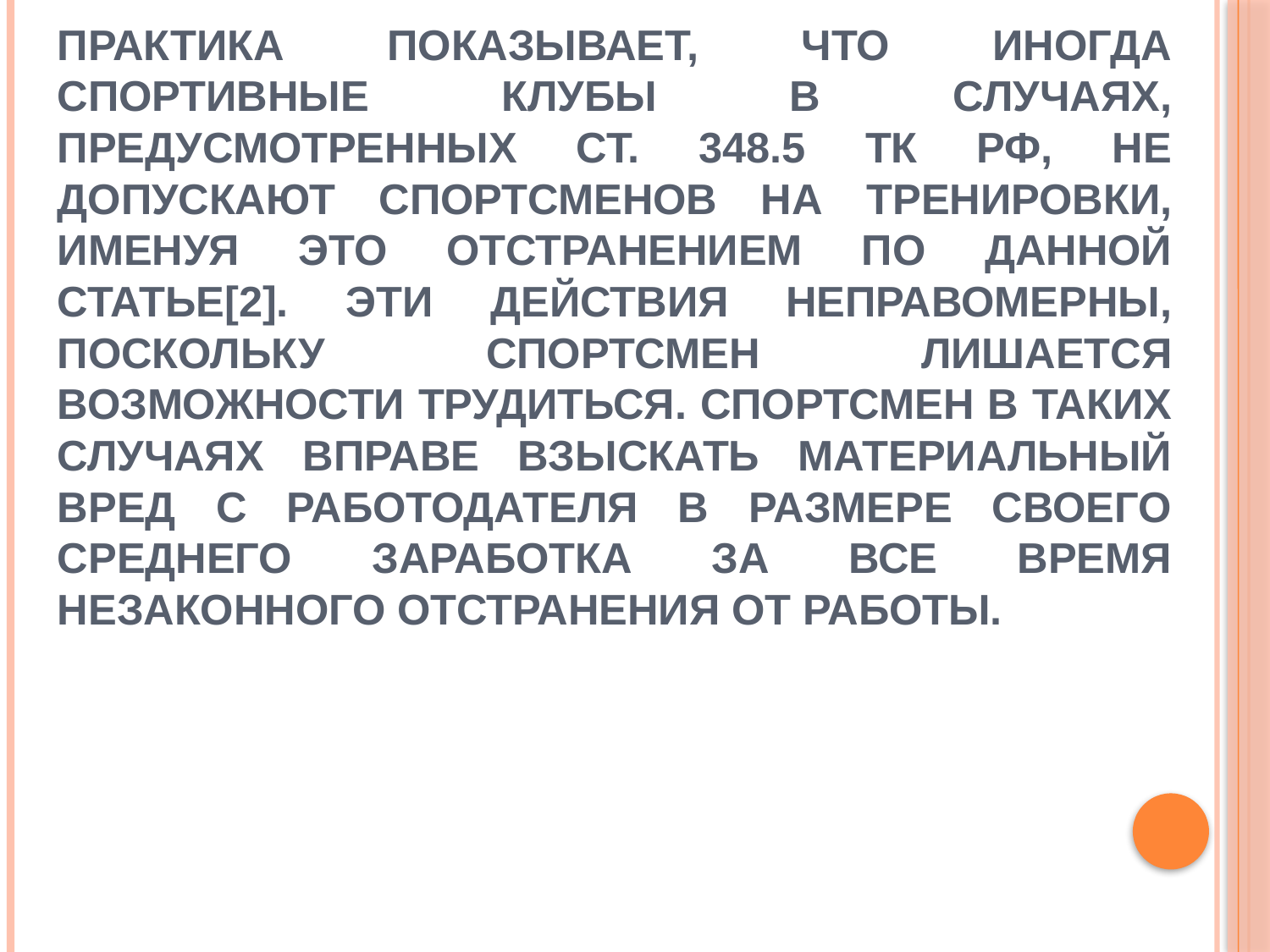

# Практика показывает, что иногда спортивные клубы в случаях, предусмотренных ст. 348.5 ТК РФ, не допускают спортсменов на тренировки, именуя это отстранением по данной статье[2]. Эти действия неправомерны, поскольку спортсмен лишается возможности трудиться. Спортсмен в таких случаях вправе взыскать материальный вред с работодателя в размере своего среднего заработка за все время незаконного отстранения от работы.